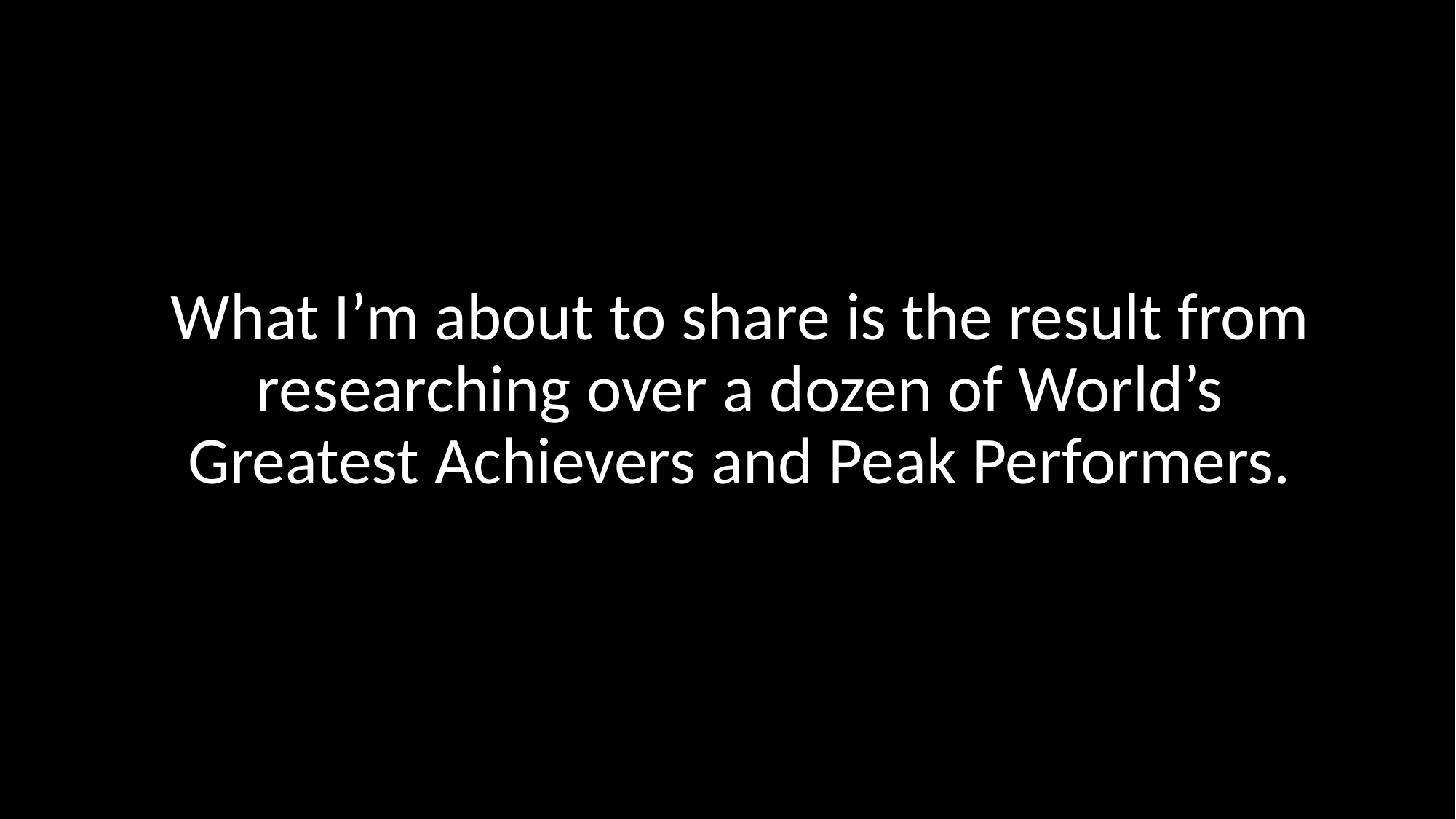

What I’m about to share is the result from researching over a dozen of World’s Greatest Achievers and Peak Performers.